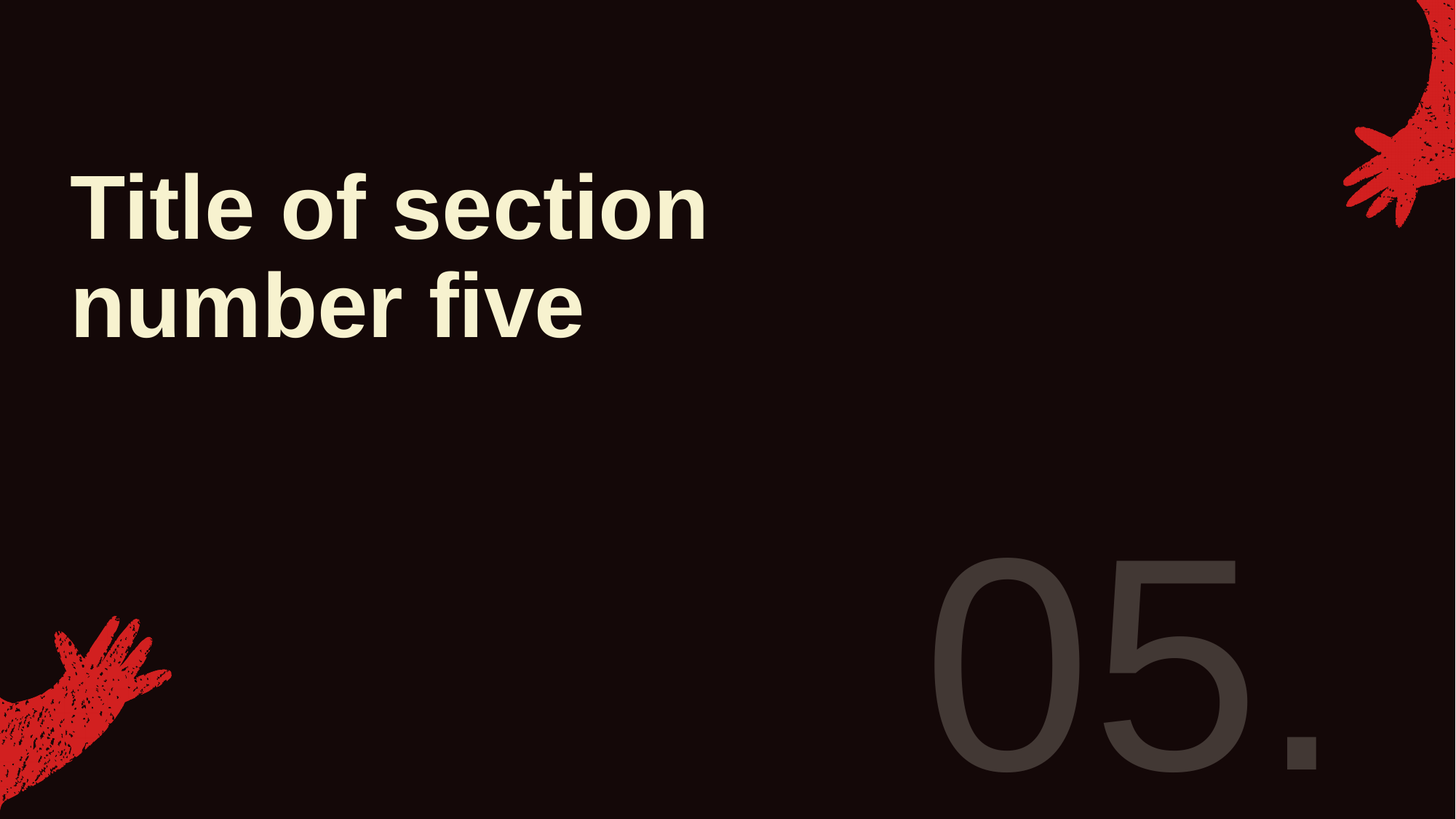

# Title of section number five
05.